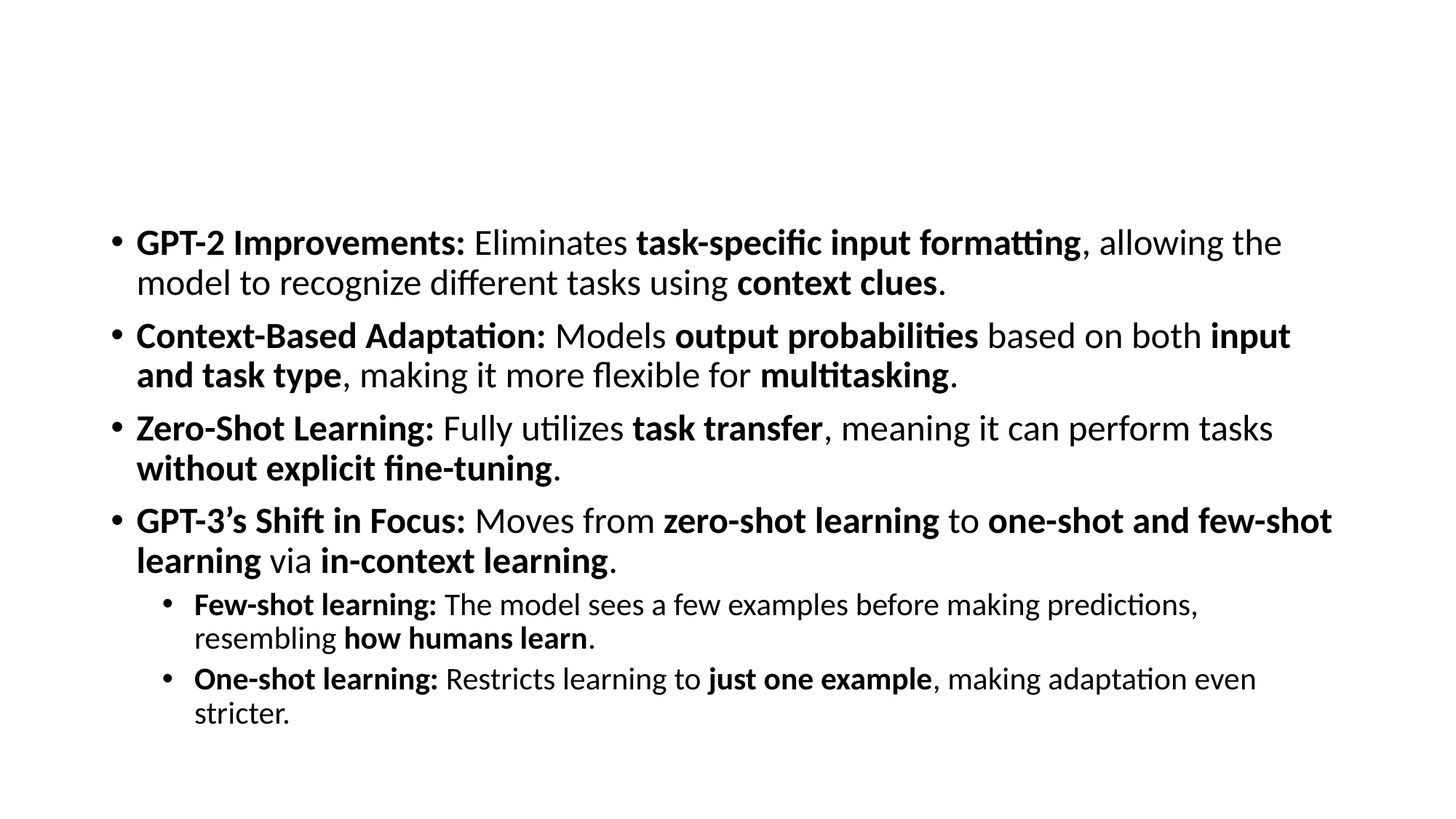

#
GPT-2 Improvements: Eliminates task-specific input formatting, allowing the model to recognize different tasks using context clues.
Context-Based Adaptation: Models output probabilities based on both input and task type, making it more flexible for multitasking.
Zero-Shot Learning: Fully utilizes task transfer, meaning it can perform tasks without explicit fine-tuning.
GPT-3’s Shift in Focus: Moves from zero-shot learning to one-shot and few-shot learning via in-context learning.
Few-shot learning: The model sees a few examples before making predictions, resembling how humans learn.
One-shot learning: Restricts learning to just one example, making adaptation even stricter.